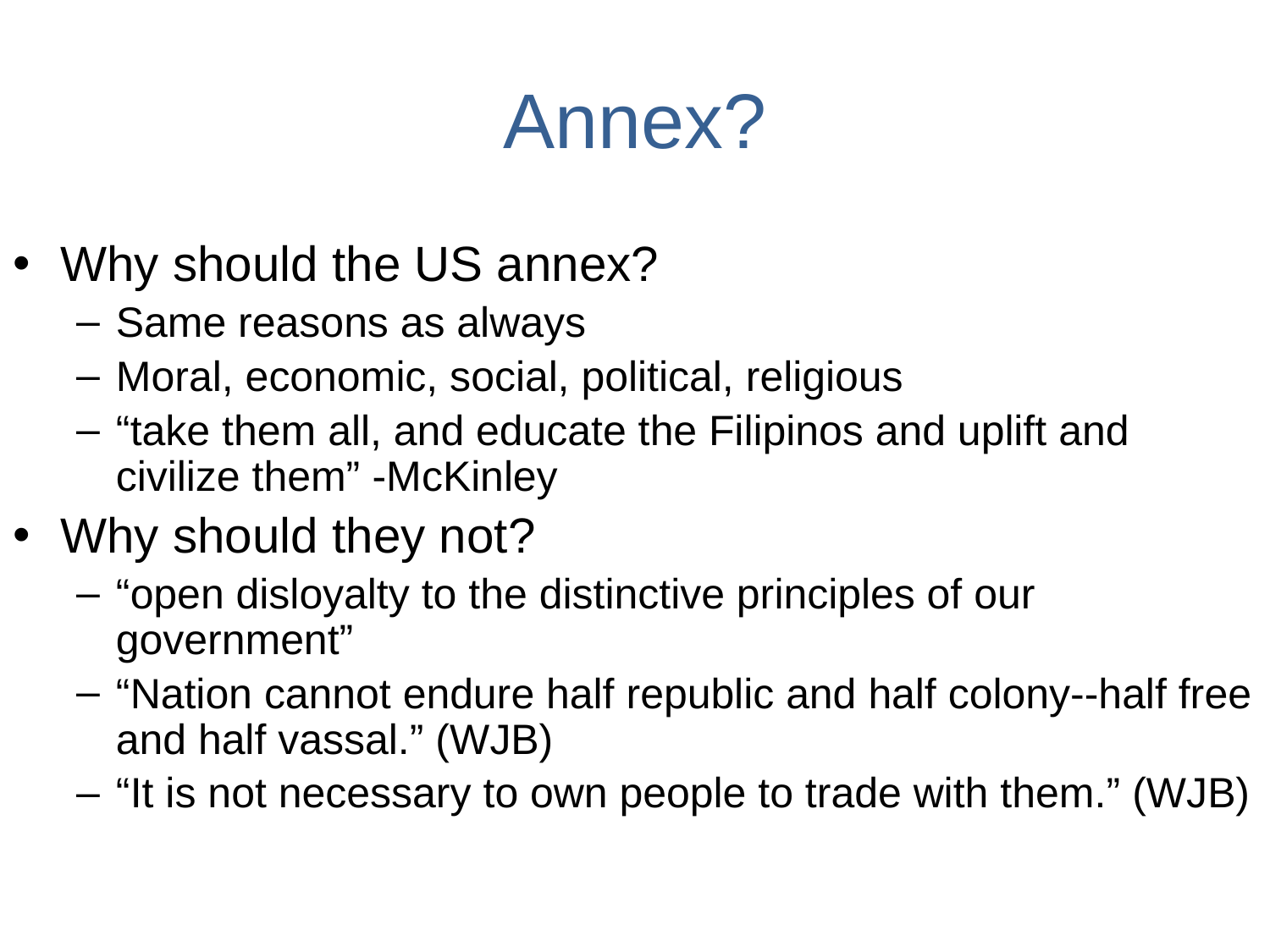

# Annex?
Why should the US annex?
Same reasons as always
Moral, economic, social, political, religious
“take them all, and educate the Filipinos and uplift and civilize them” -McKinley
Why should they not?
“open disloyalty to the distinctive principles of our government”
“Nation cannot endure half republic and half colony--half free and half vassal.” (WJB)
“It is not necessary to own people to trade with them.” (WJB)